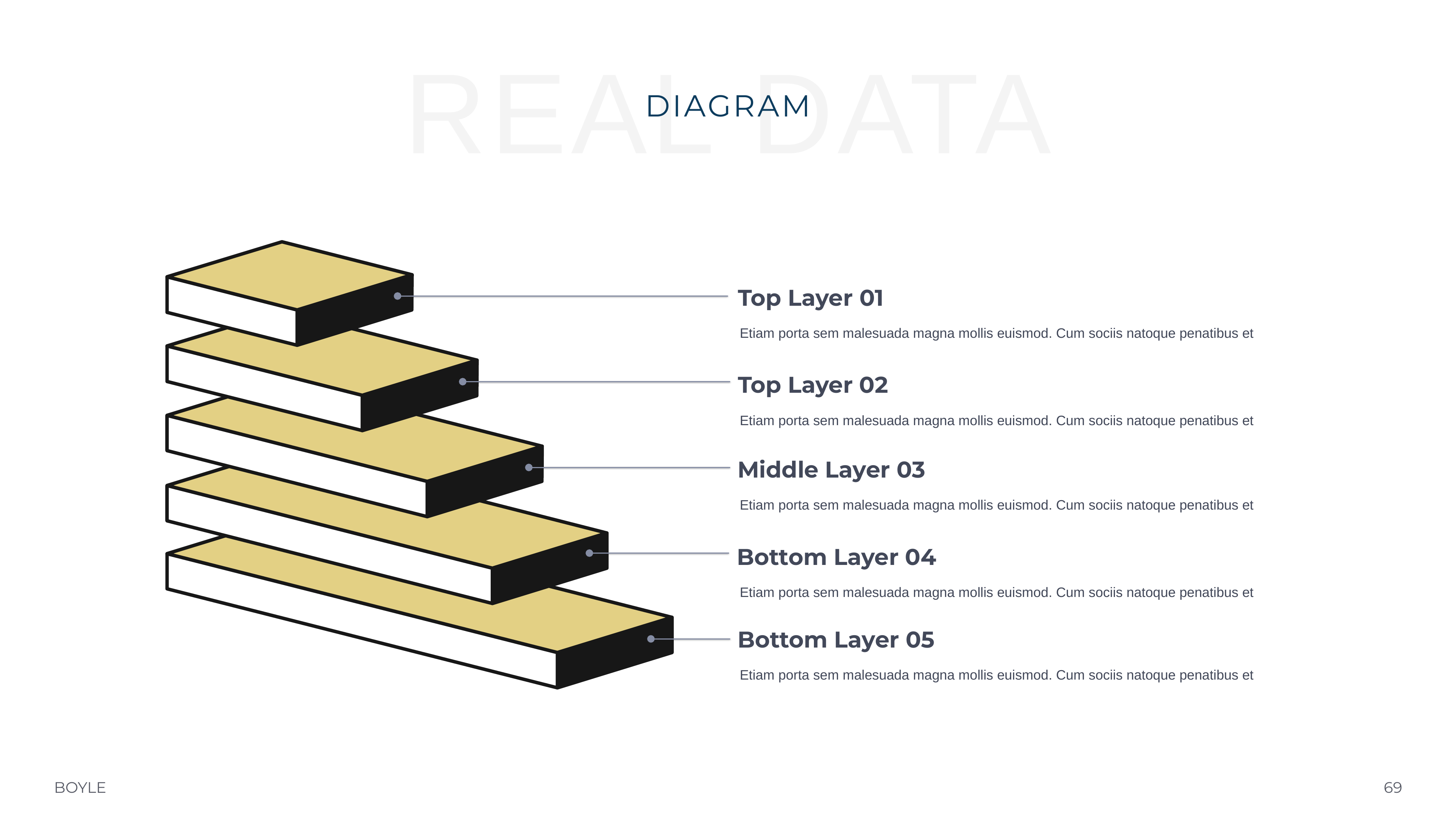

REAL DATA
DIAGRAM

Top Layer 01

Etiam porta sem malesuada magna mollis euismod. Cum sociis natoque penatibus et

Top Layer 02

Etiam porta sem malesuada magna mollis euismod. Cum sociis natoque penatibus et

Middle Layer 03
Etiam porta sem malesuada magna mollis euismod. Cum sociis natoque penatibus et

Bottom Layer 04

Etiam porta sem malesuada magna mollis euismod. Cum sociis natoque penatibus et

Bottom Layer 05
Etiam porta sem malesuada magna mollis euismod. Cum sociis natoque penatibus et
BOYLE
69